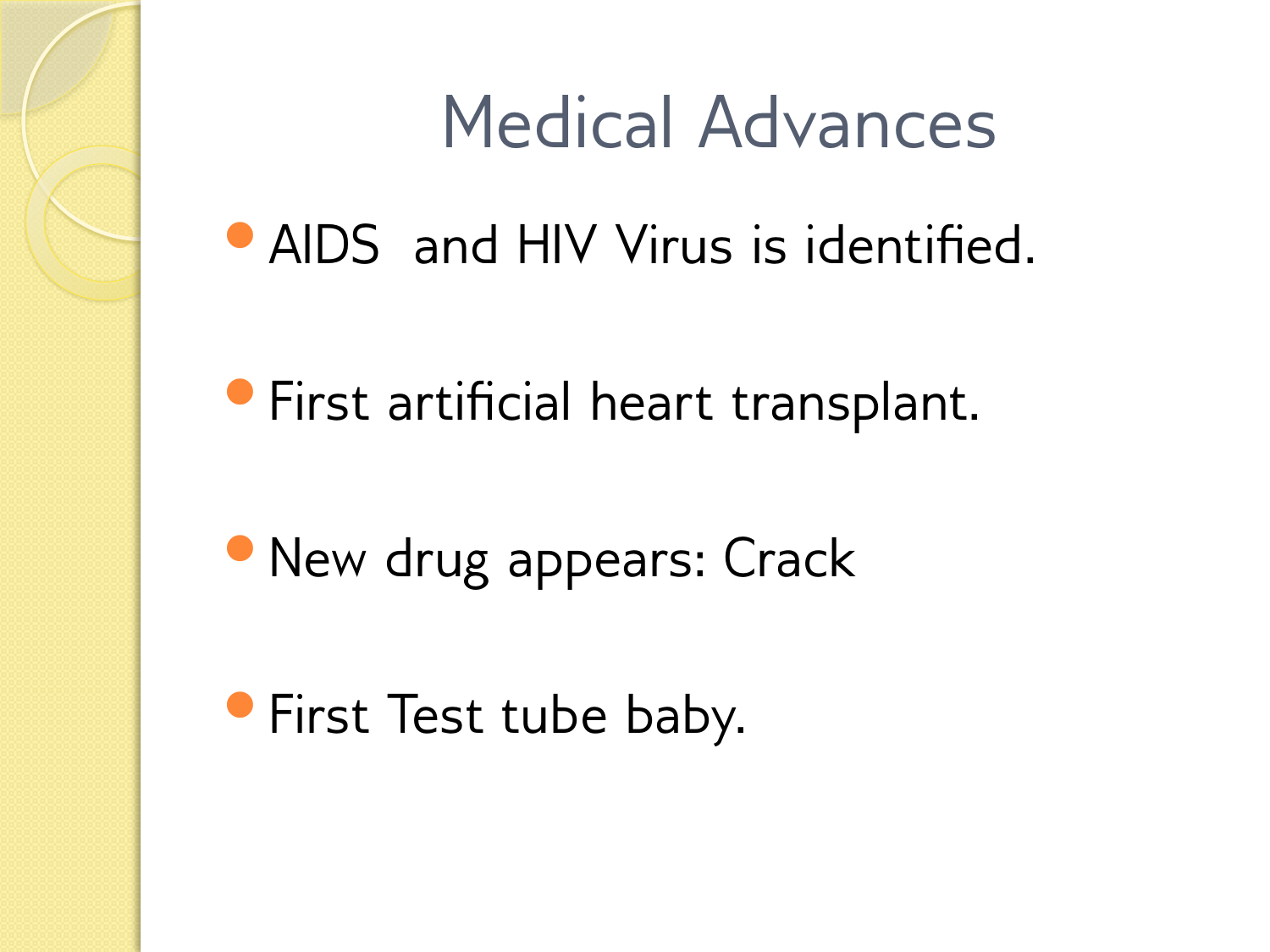

# Medical Advances
AIDS  and HIV Virus is identified.

First artificial heart transplant.

New drug appears: Crack

First Test tube baby.